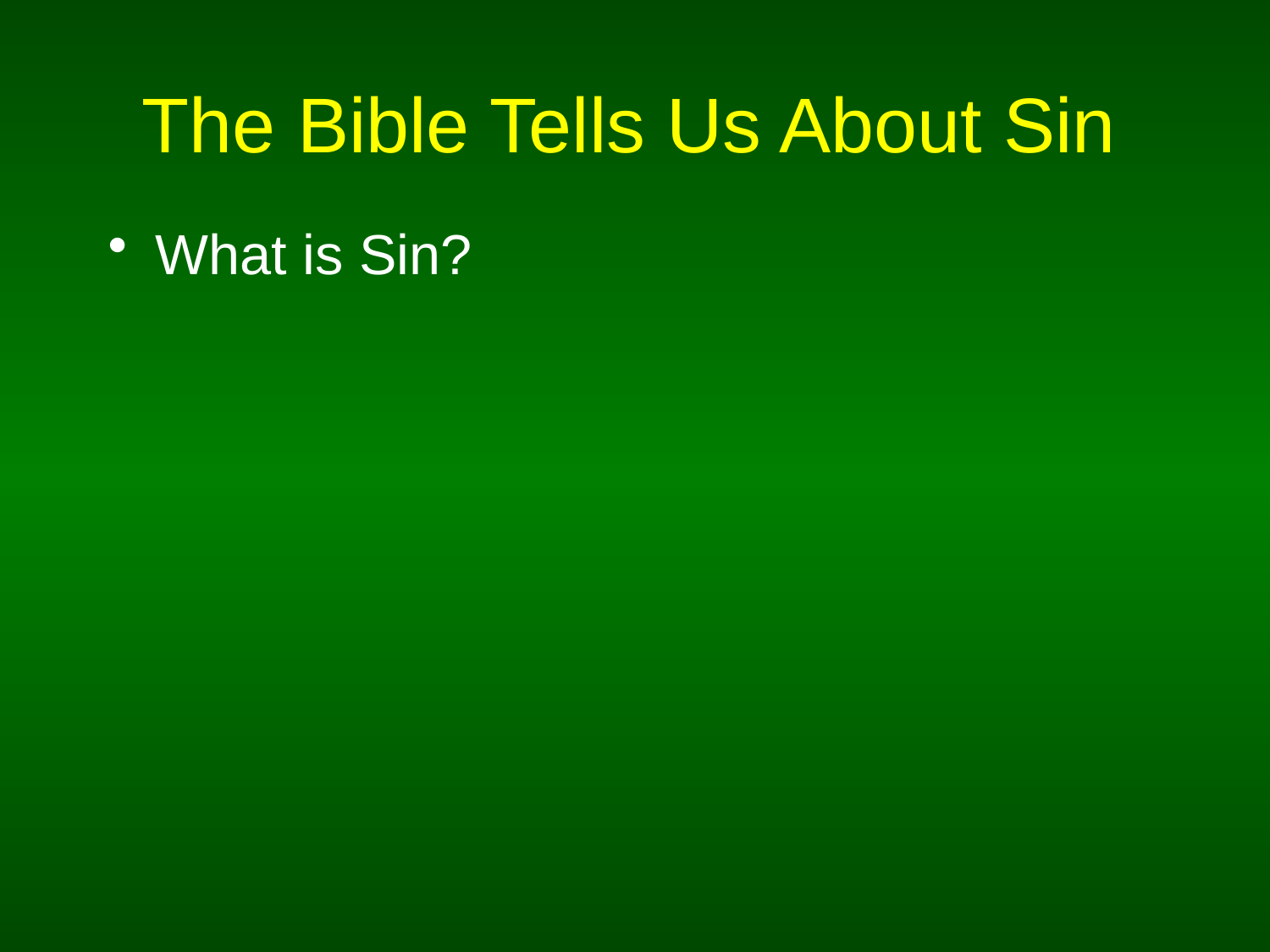

# The Bible Tells Us About Sin
What is Sin?